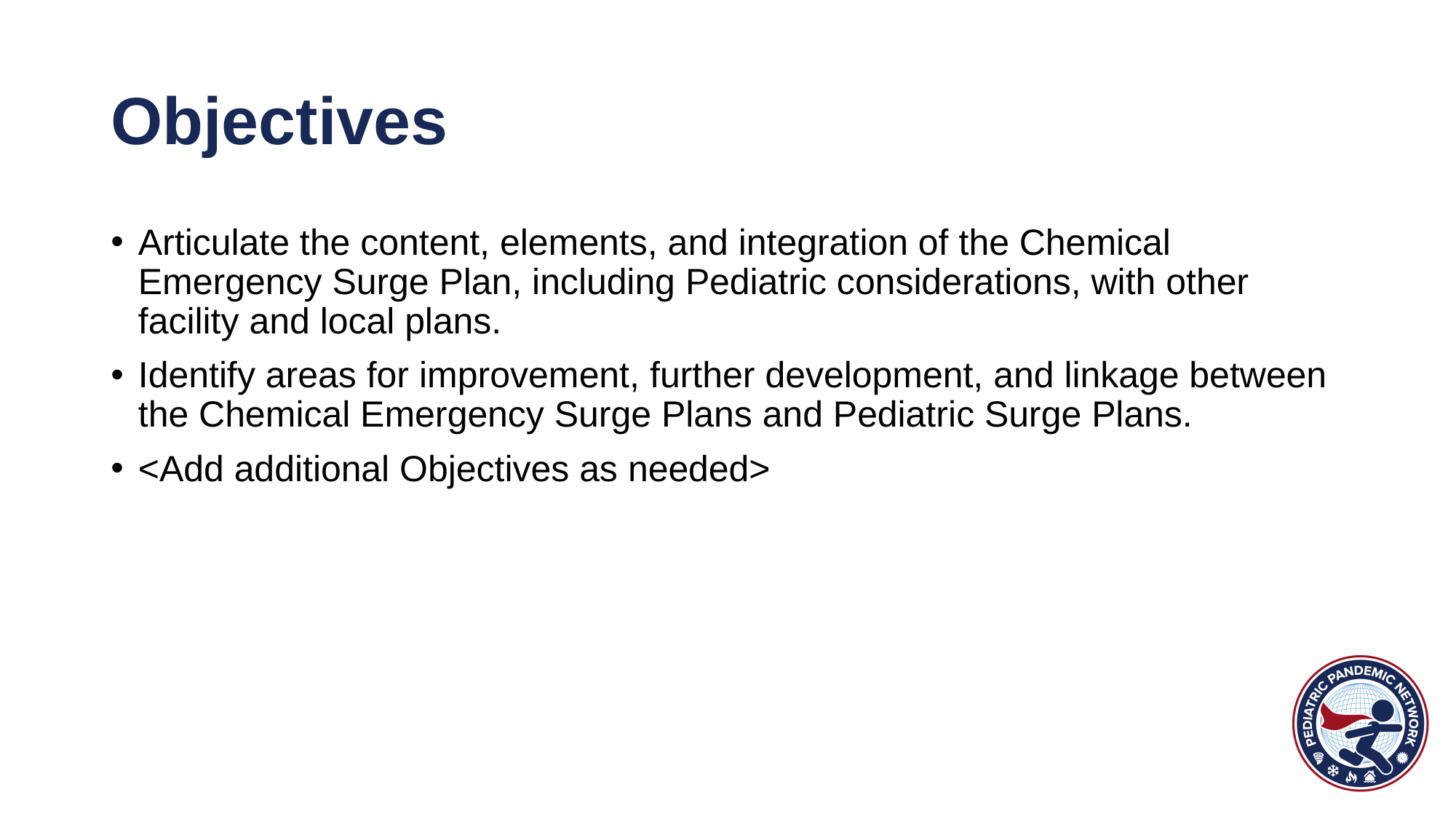

# Objectives
Articulate the content, elements, and integration of the Chemical Emergency Surge Plan, including Pediatric considerations, with other facility and local plans.
Identify areas for improvement, further development, and linkage between the Chemical Emergency Surge Plans and Pediatric Surge Plans.
<Add additional Objectives as needed>